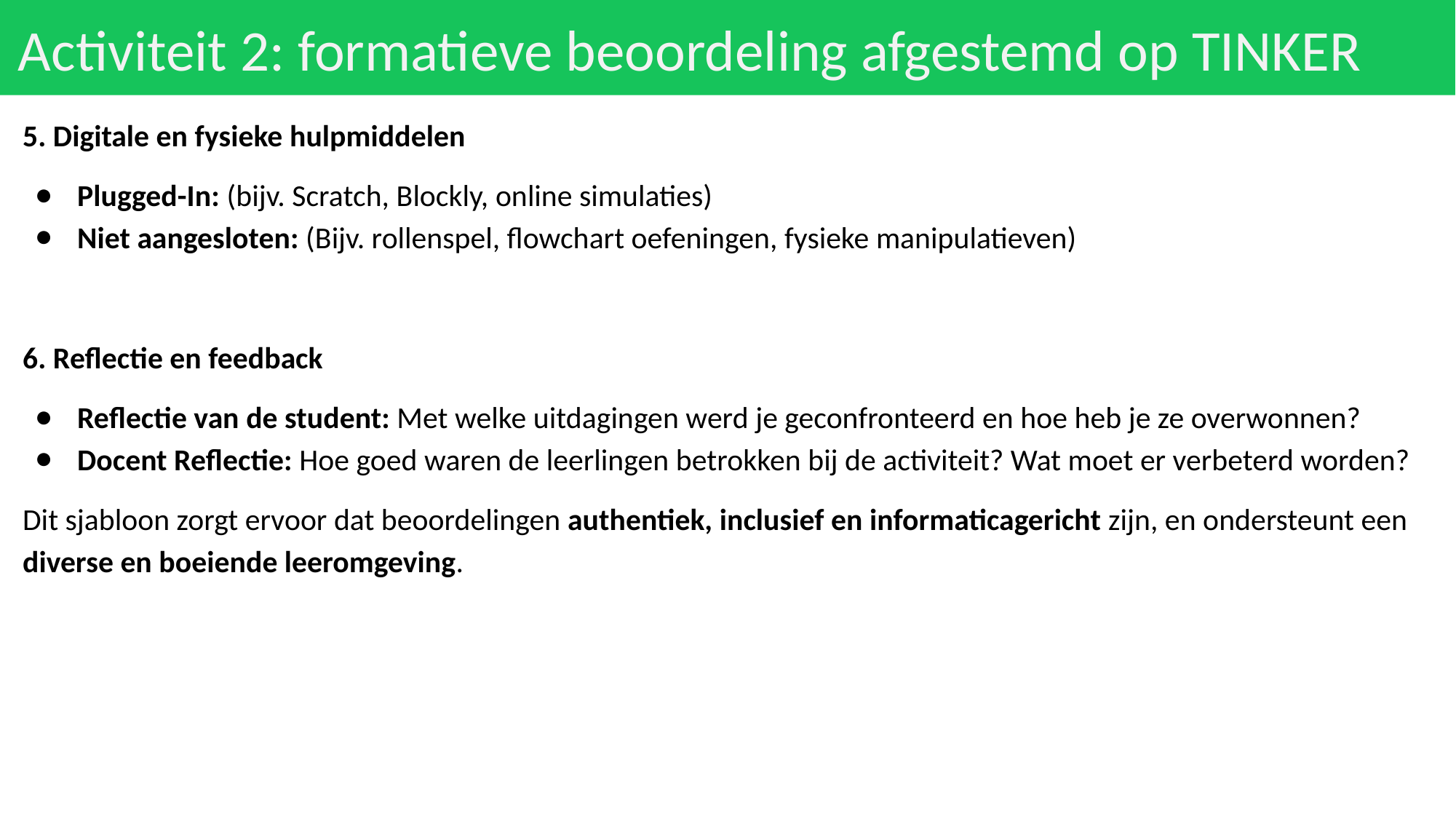

# Activiteit 2: formatieve beoordeling afgestemd op TINKER
5. Digitale en fysieke hulpmiddelen
Plugged-In: (bijv. Scratch, Blockly, online simulaties)
Niet aangesloten: (Bijv. rollenspel, flowchart oefeningen, fysieke manipulatieven)

6. Reflectie en feedback
Reflectie van de student: Met welke uitdagingen werd je geconfronteerd en hoe heb je ze overwonnen?
Docent Reflectie: Hoe goed waren de leerlingen betrokken bij de activiteit? Wat moet er verbeterd worden?
Dit sjabloon zorgt ervoor dat beoordelingen authentiek, inclusief en informaticagericht zijn, en ondersteunt een diverse en boeiende leeromgeving.